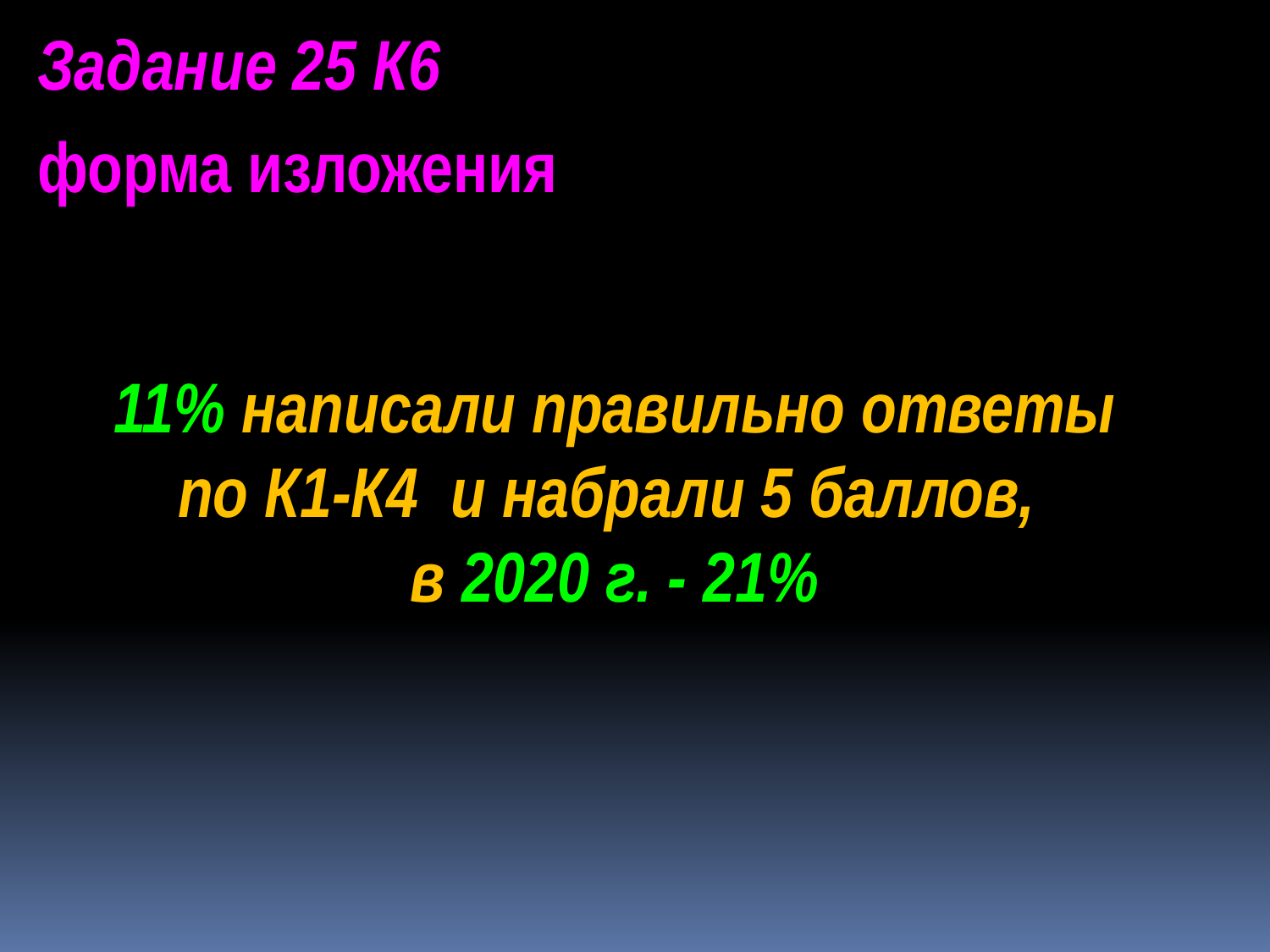

Задание 25 К6
форма изложения
11% написали правильно ответы по К1-К4  и набрали 5 баллов,
в 2020 г. - 21%